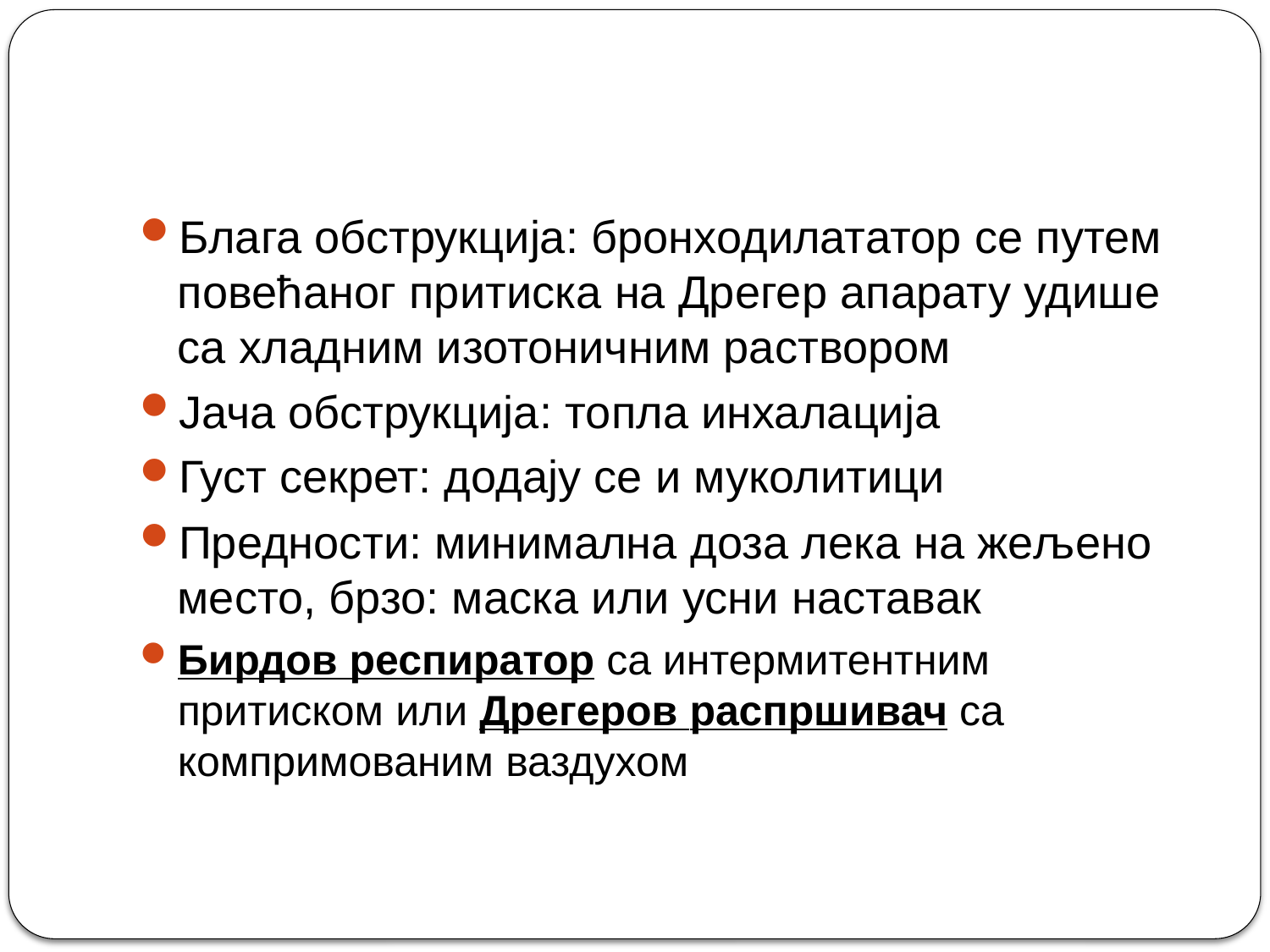

#
Блага обструкција: бронходилататор се путем повећаног притиска на Дрегер апарату удише са хладним изотоничним раствором
Јача обструкција: топла инхалација
Густ секрет: додају се и муколитици
Предности: минимална доза лека на жељено место, брзо: маска или усни наставак
Бирдов респиратор са интермитентним притиском или Дрегеров распршивач са компримованим ваздухом